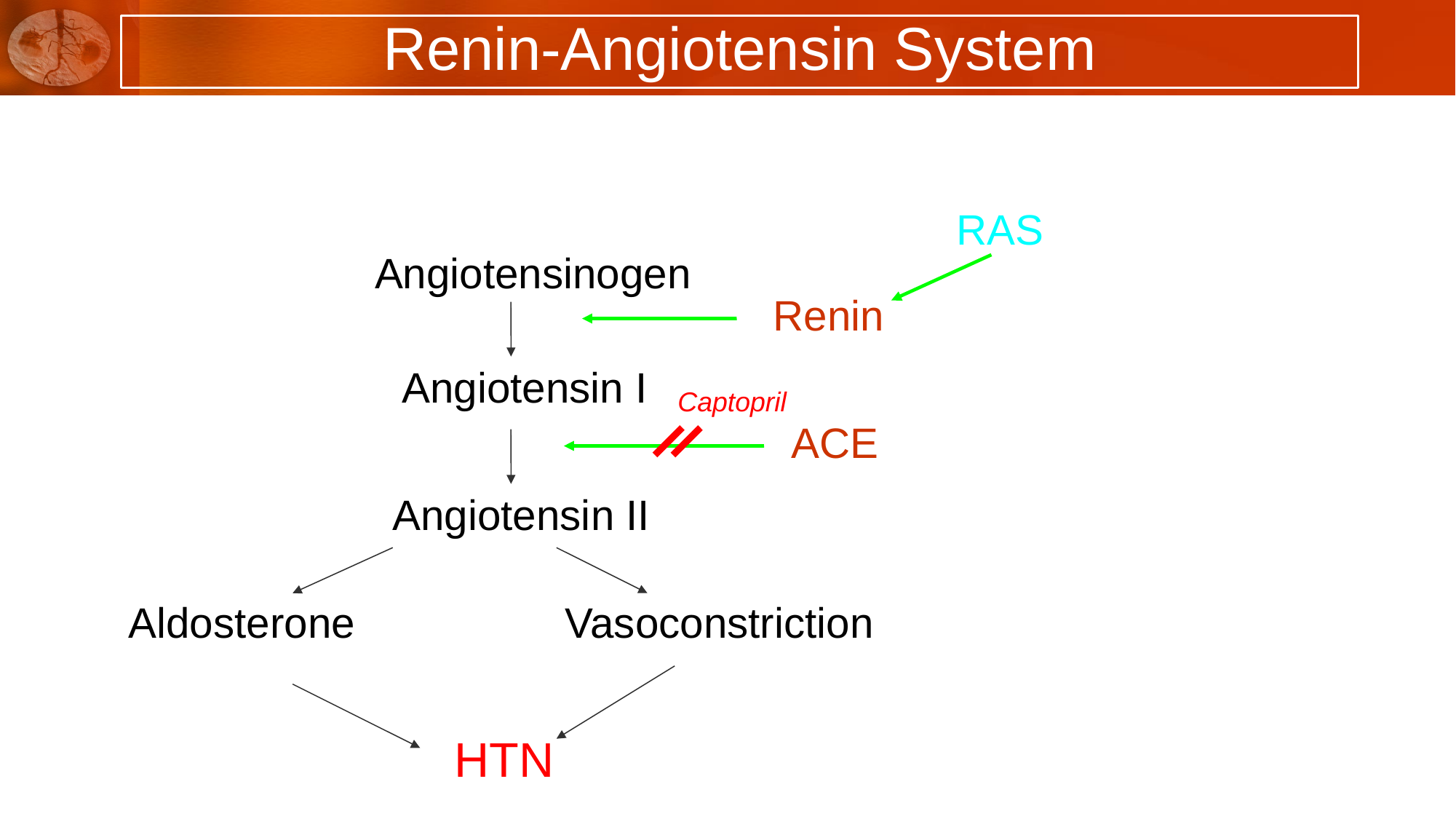

# Renin-Angiotensin System
RAS
Angiotensinogen

Renin

Angiotensin I
Captopril
ACE

Angiotensin II

Aldosterone		Vasoconstriction

HTN